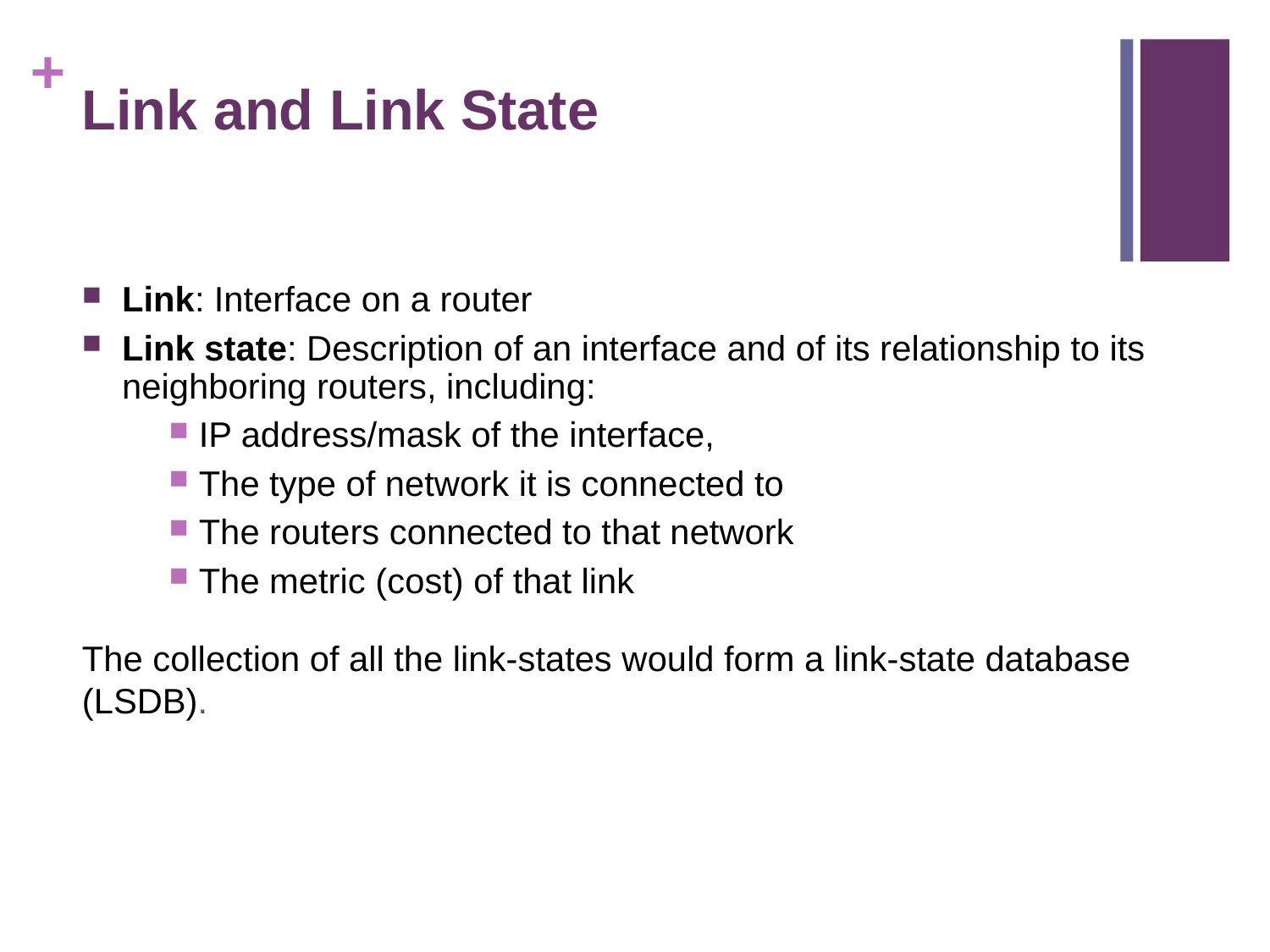

# Link and Link State
Link: Interface on a router
Link state: Description of an interface and of its relationship to its neighboring routers, including:
 IP address/mask of the interface,
 The type of network it is connected to
 The routers connected to that network
 The metric (cost) of that link
The collection of all the link-states would form a link-state database (LSDB).